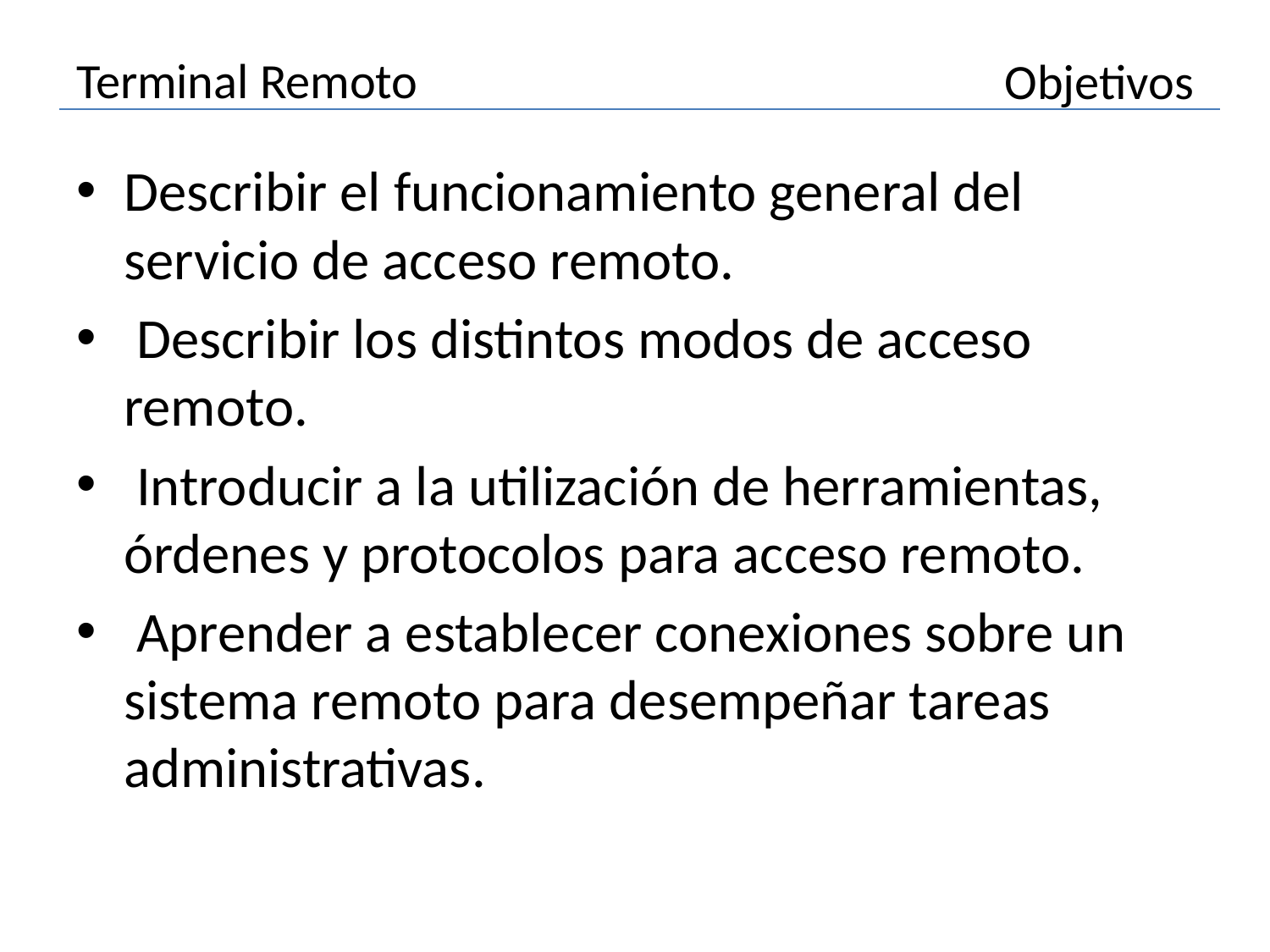

# Terminal Remoto
Objetivos
Describir el funcionamiento general del servicio de acceso remoto.
 Describir los distintos modos de acceso remoto.
 Introducir a la utilización de herramientas, órdenes y protocolos para acceso remoto.
 Aprender a establecer conexiones sobre un sistema remoto para desempeñar tareas administrativas.